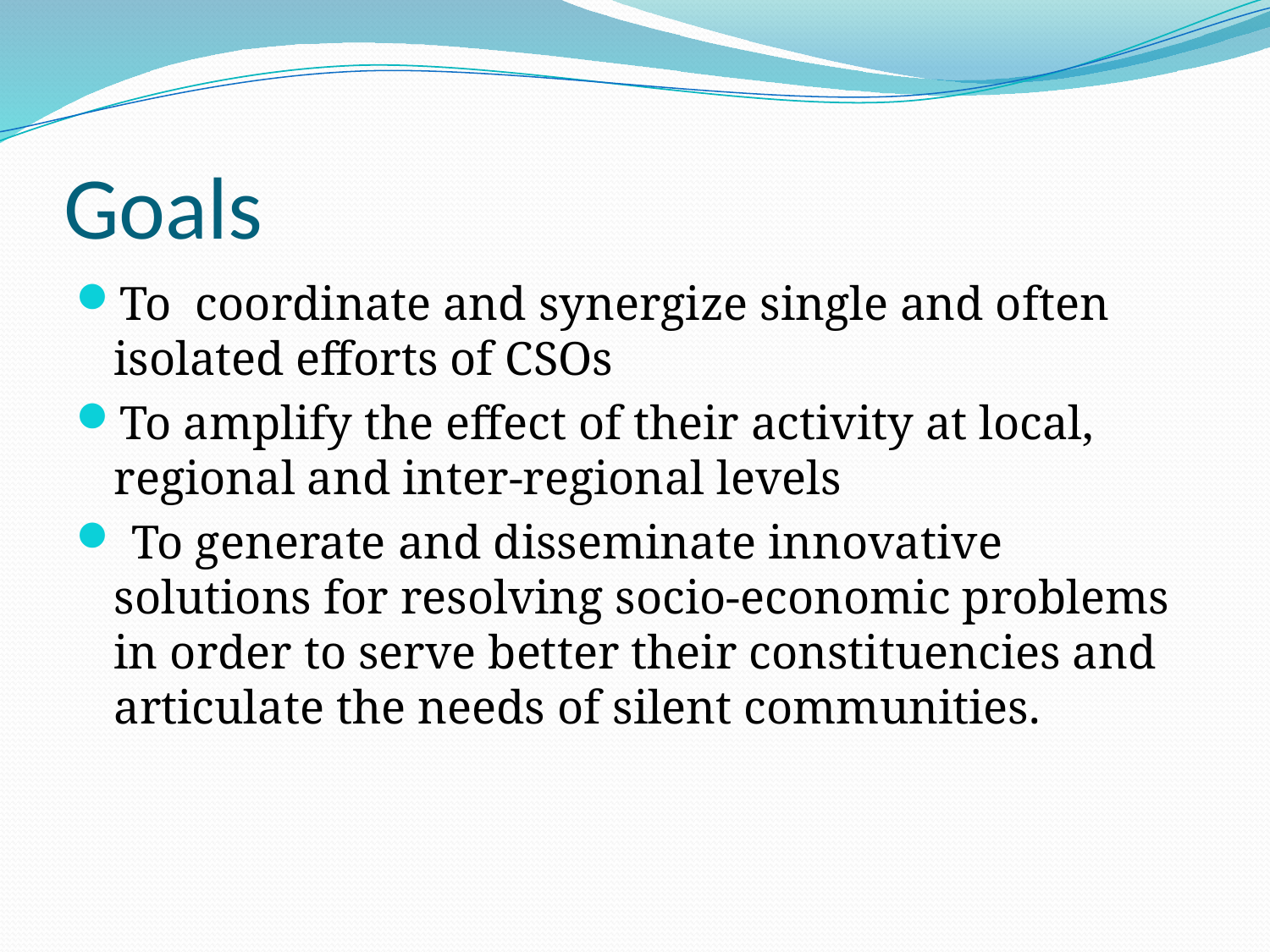

# Goals
To  coordinate and synergize single and often isolated efforts of CSOs
To amplify the effect of their activity at local, regional and inter-regional levels
 To generate and disseminate innovative solutions for resolving socio-economic problems in order to serve better their constituencies and articulate the needs of silent communities.